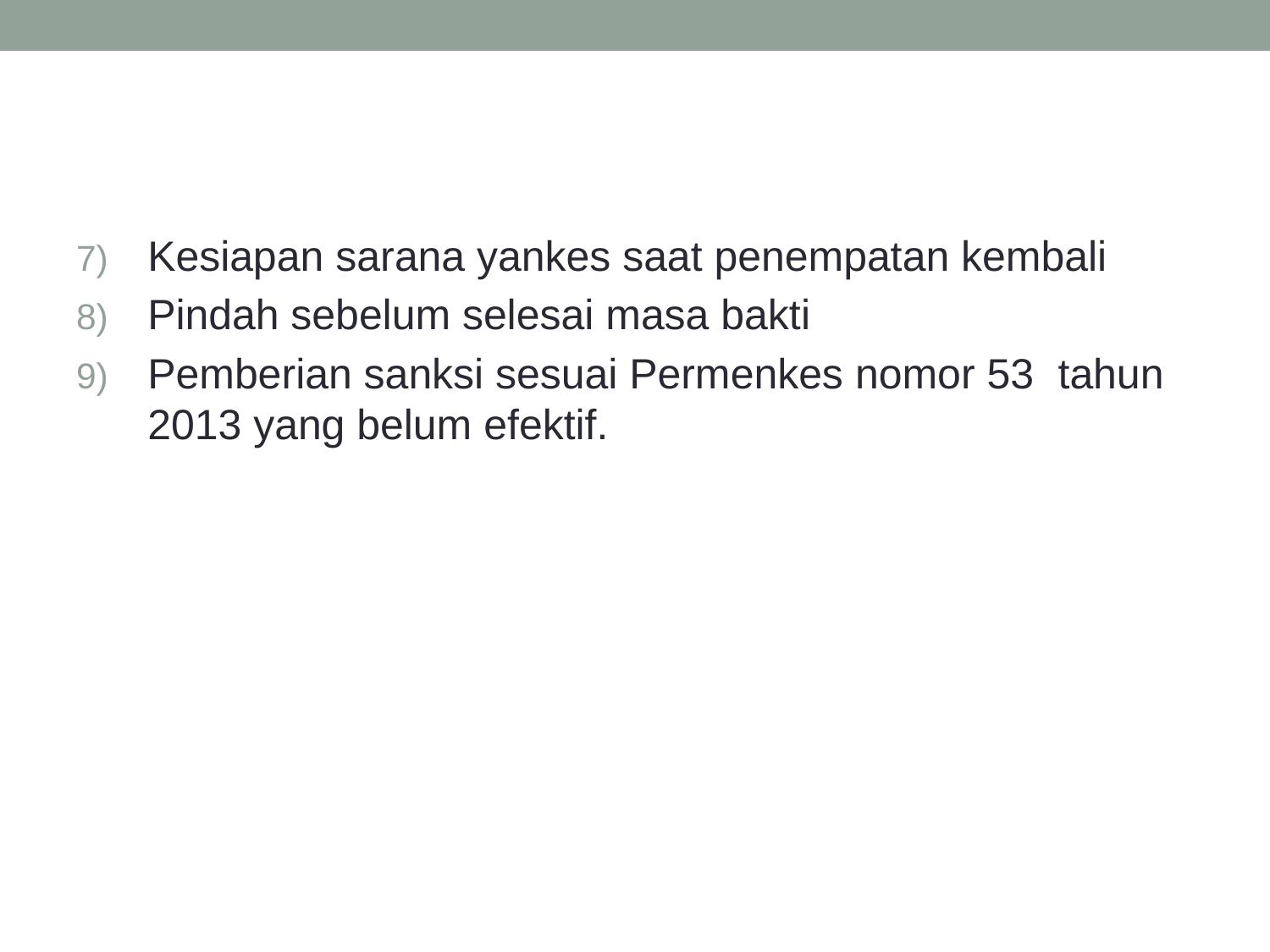

#
Kesiapan sarana yankes saat penempatan kembali
Pindah sebelum selesai masa bakti
Pemberian sanksi sesuai Permenkes nomor 53  tahun 2013 yang belum efektif.